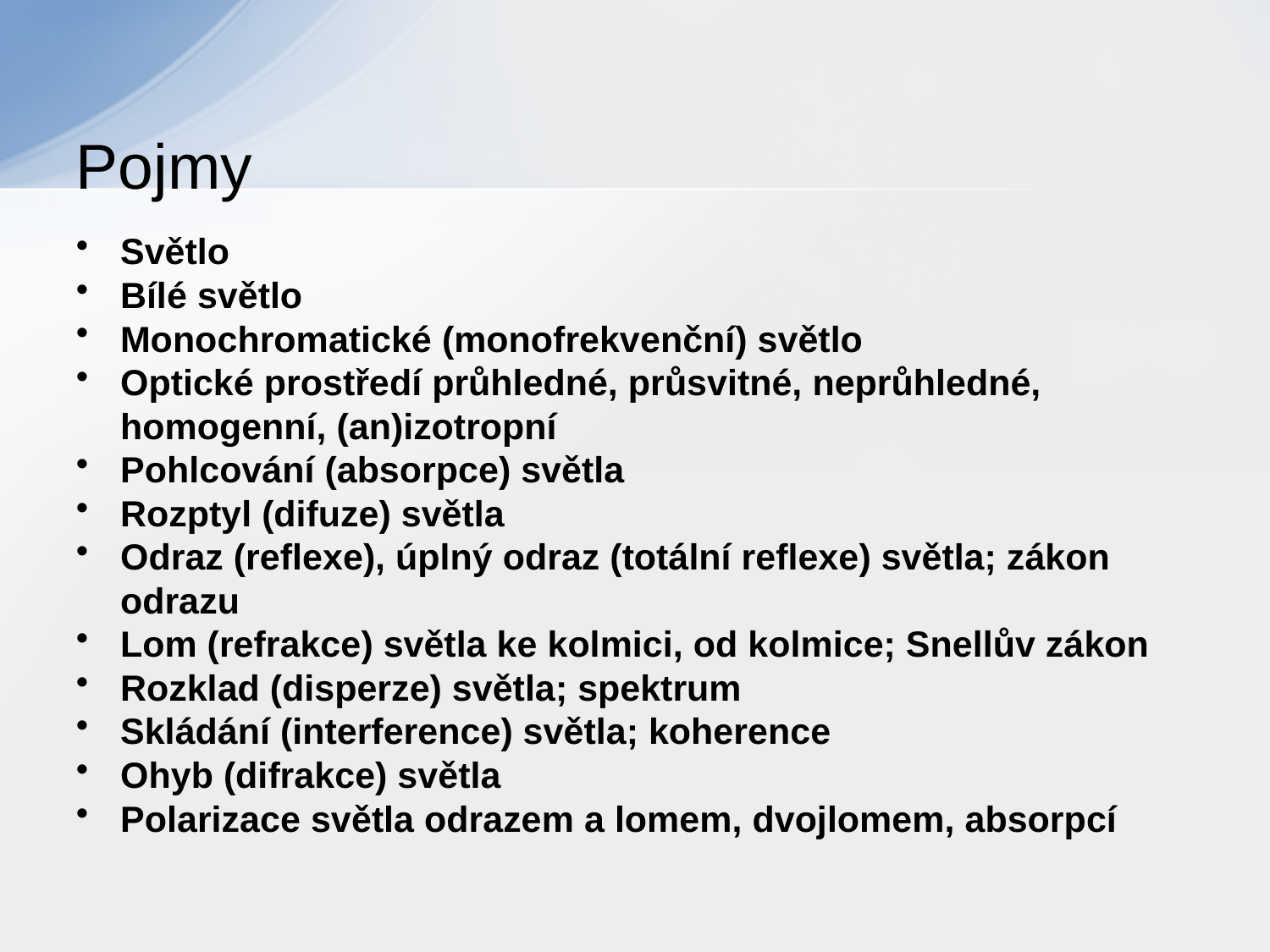

# Pojmy
Světlo
Bílé světlo
Monochromatické (monofrekvenční) světlo
Optické prostředí průhledné, průsvitné, neprůhledné, homogenní, (an)izotropní
Pohlcování (absorpce) světla
Rozptyl (difuze) světla
Odraz (reflexe), úplný odraz (totální reflexe) světla; zákon odrazu
Lom (refrakce) světla ke kolmici, od kolmice; Snellův zákon
Rozklad (disperze) světla; spektrum
Skládání (interference) světla; koherence
Ohyb (difrakce) světla
Polarizace světla odrazem a lomem, dvojlomem, absorpcí